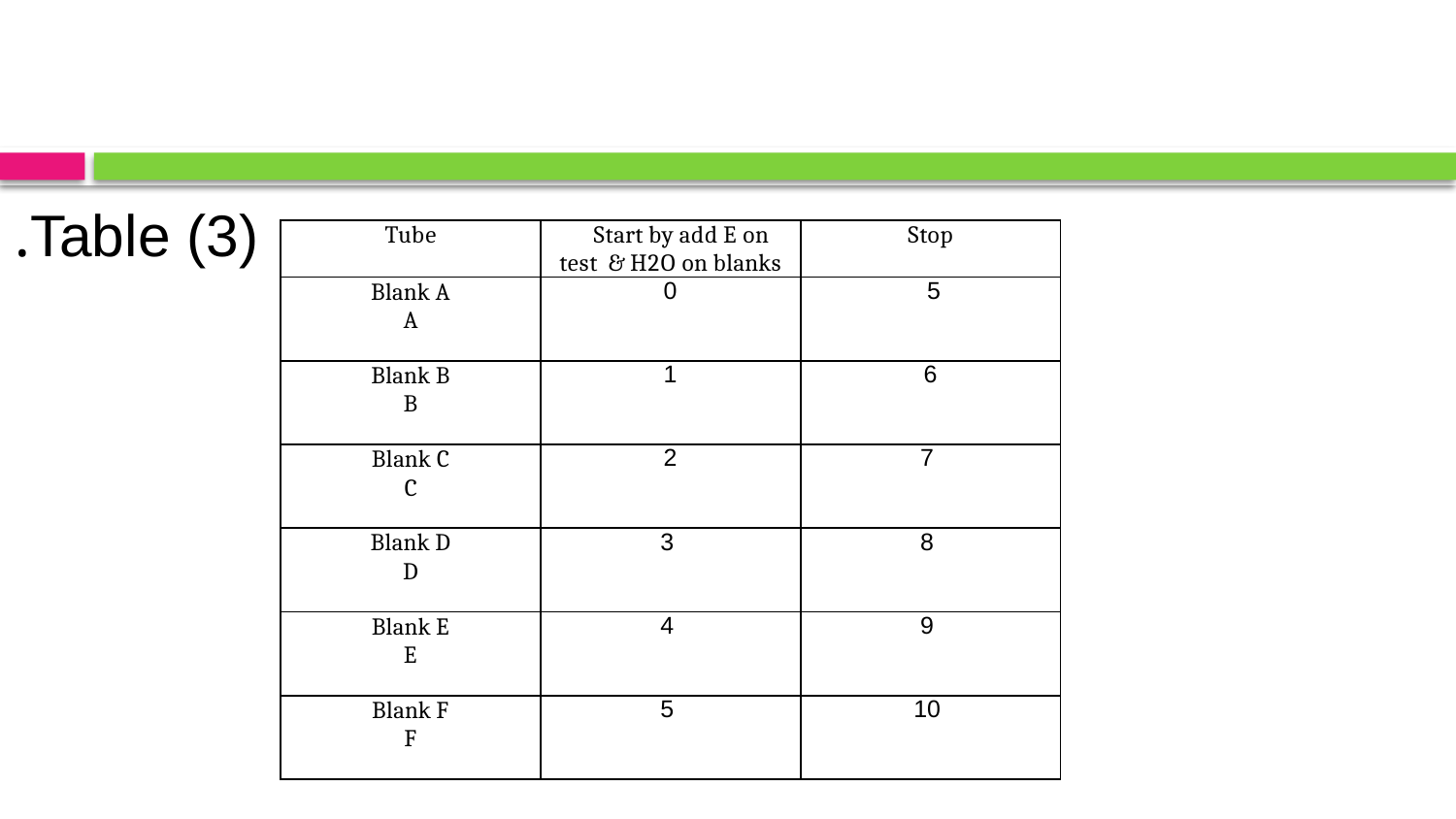

#
Table (3).

| Tube | Start by add E on test & H2O on blanks | Stop |
| --- | --- | --- |
| Blank A A | 0 | 5 |
| Blank B B | 1 | 6 |
| Blank C C | 2 | 7 |
| Blank D D | 3 | 8 |
| Blank E E | 4 | 9 |
| Blank F F | 5 | 10 |